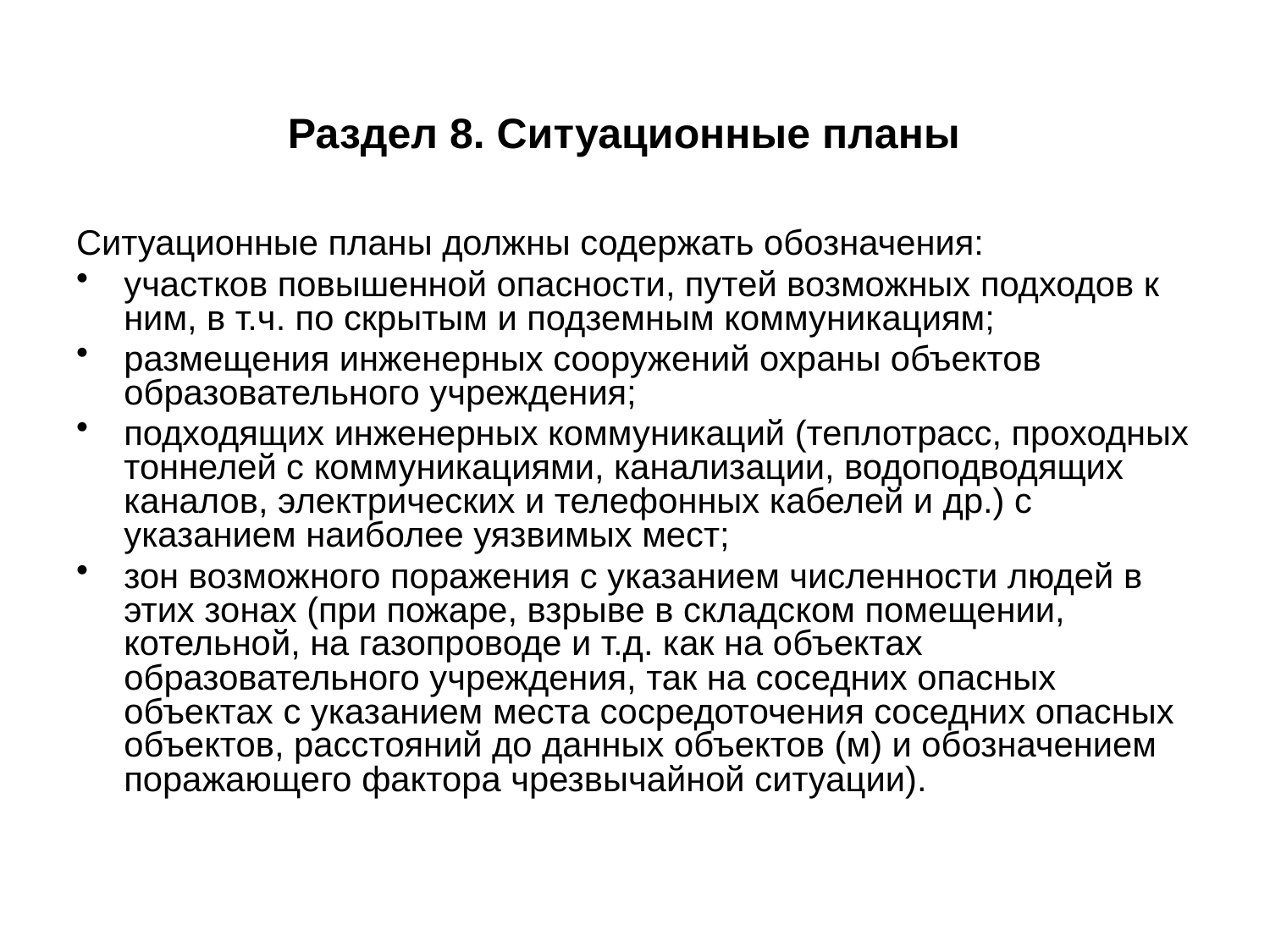

# Раздел 8. Ситуационные планы
Ситуационные планы должны содержать обозначения:
участков повышенной опасности, путей возможных подходов к ним, в т.ч. по скрытым и подземным коммуникациям;
размещения инженерных сооружений охраны объектов образовательного учреждения;
подходящих инженерных коммуникаций (теплотрасс, проходных тоннелей с коммуникациями, канализации, водоподводящих каналов, электрических и телефонных кабелей и др.) с указанием наиболее уязвимых мест;
зон возможного поражения с указанием численности людей в этих зонах (при пожаре, взрыве в складском помещении, котельной, на газопроводе и т.д. как на объектах образовательного учреждения, так на соседних опасных объектах с указанием места сосредоточения соседних опасных объектов, расстояний до данных объектов (м) и обозначением поражающего фактора чрезвычайной ситуации).